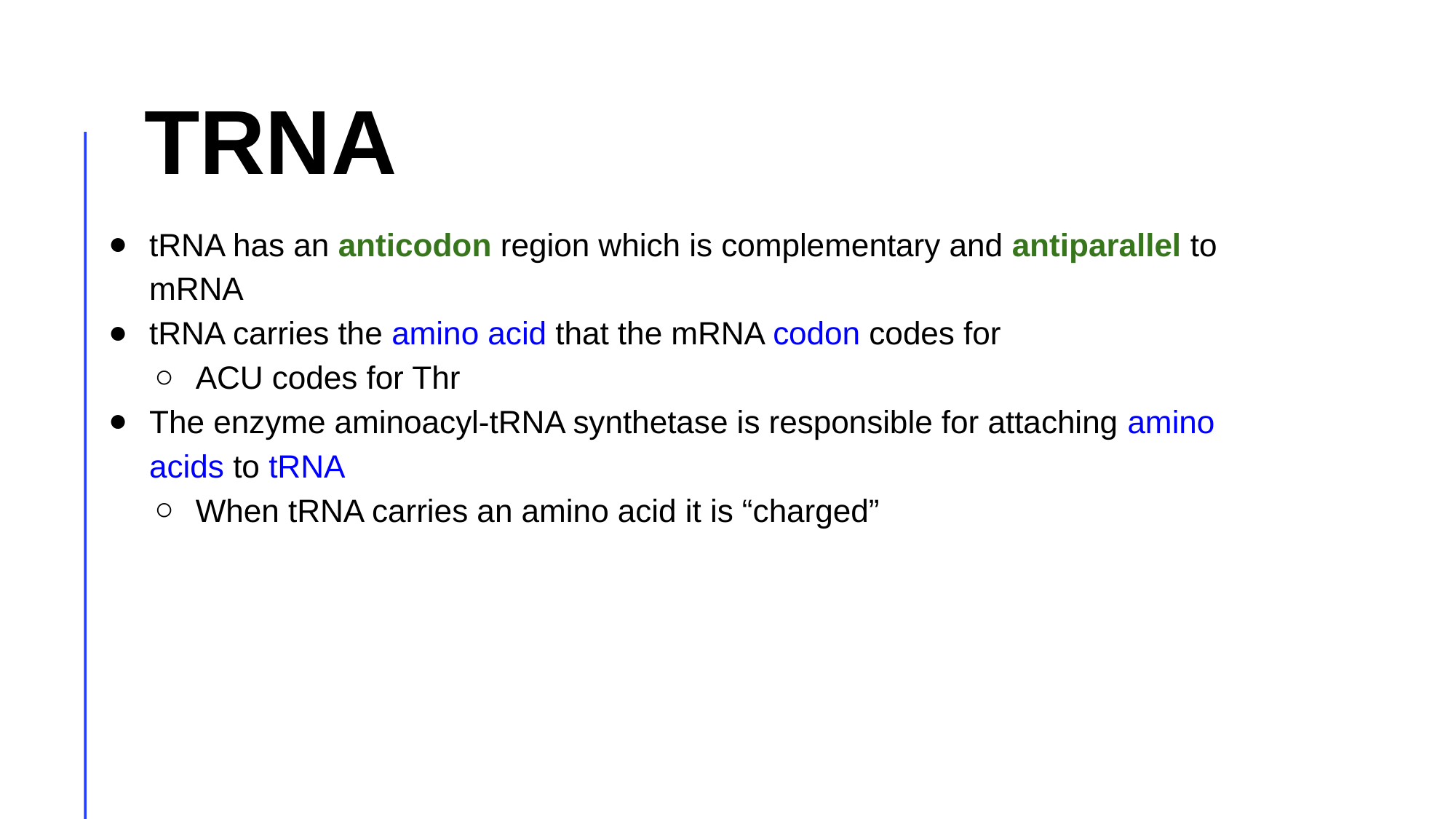

# TRNA
tRNA has an anticodon region which is complementary and antiparallel to mRNA
tRNA carries the amino acid that the mRNA codon codes for
ACU codes for Thr
The enzyme aminoacyl-tRNA synthetase is responsible for attaching amino acids to tRNA
When tRNA carries an amino acid it is “charged”